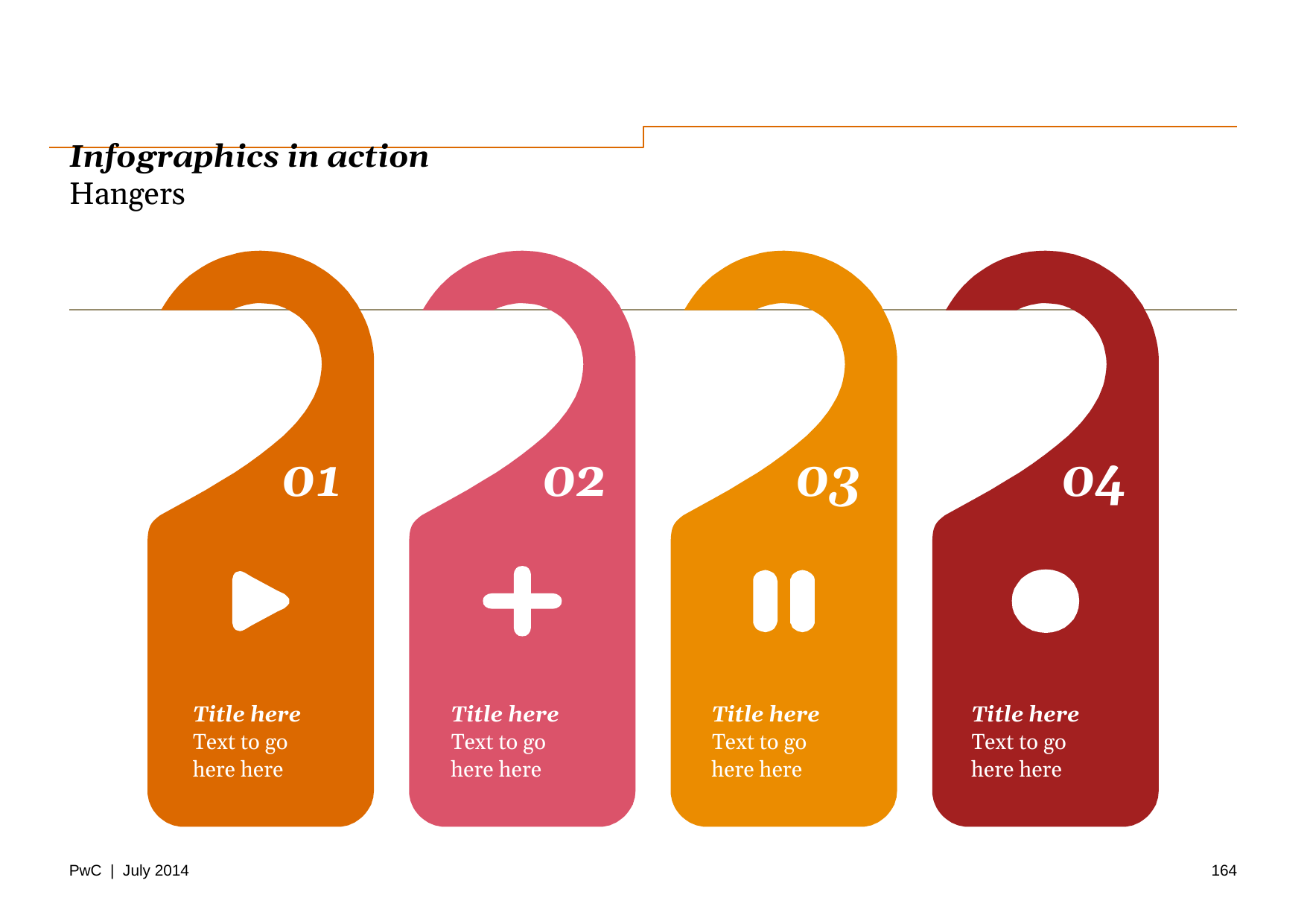

# Infographics in action Hangers

01
02
03
04

Title here
Title here
Title here
Title here
Text to go
Text to go
Text to go
Text to go
here here
here here
here here
here here
164